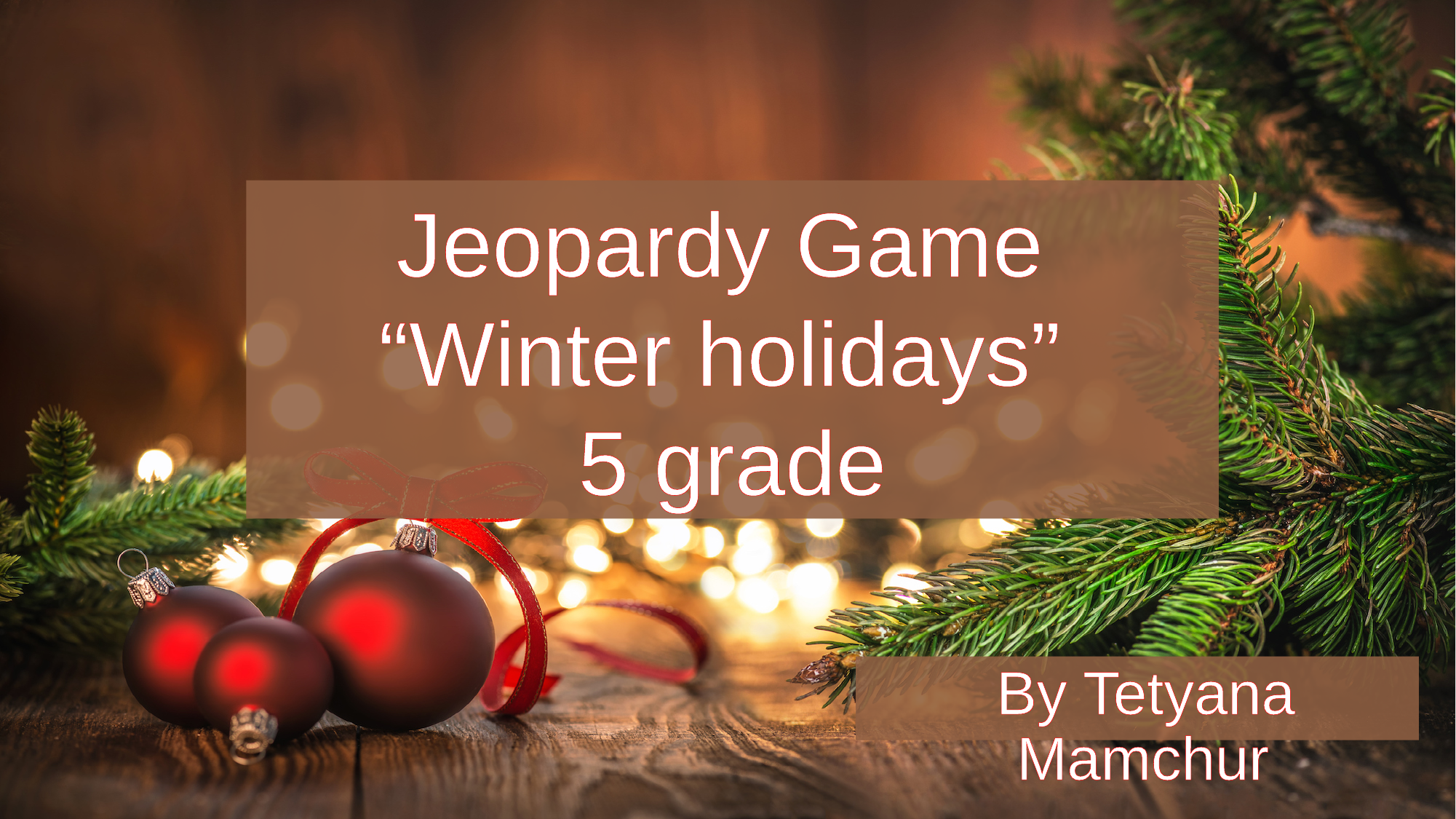

Jeopardy Game
“Winter holidays”
5 grade
By Tetyana Mamchur